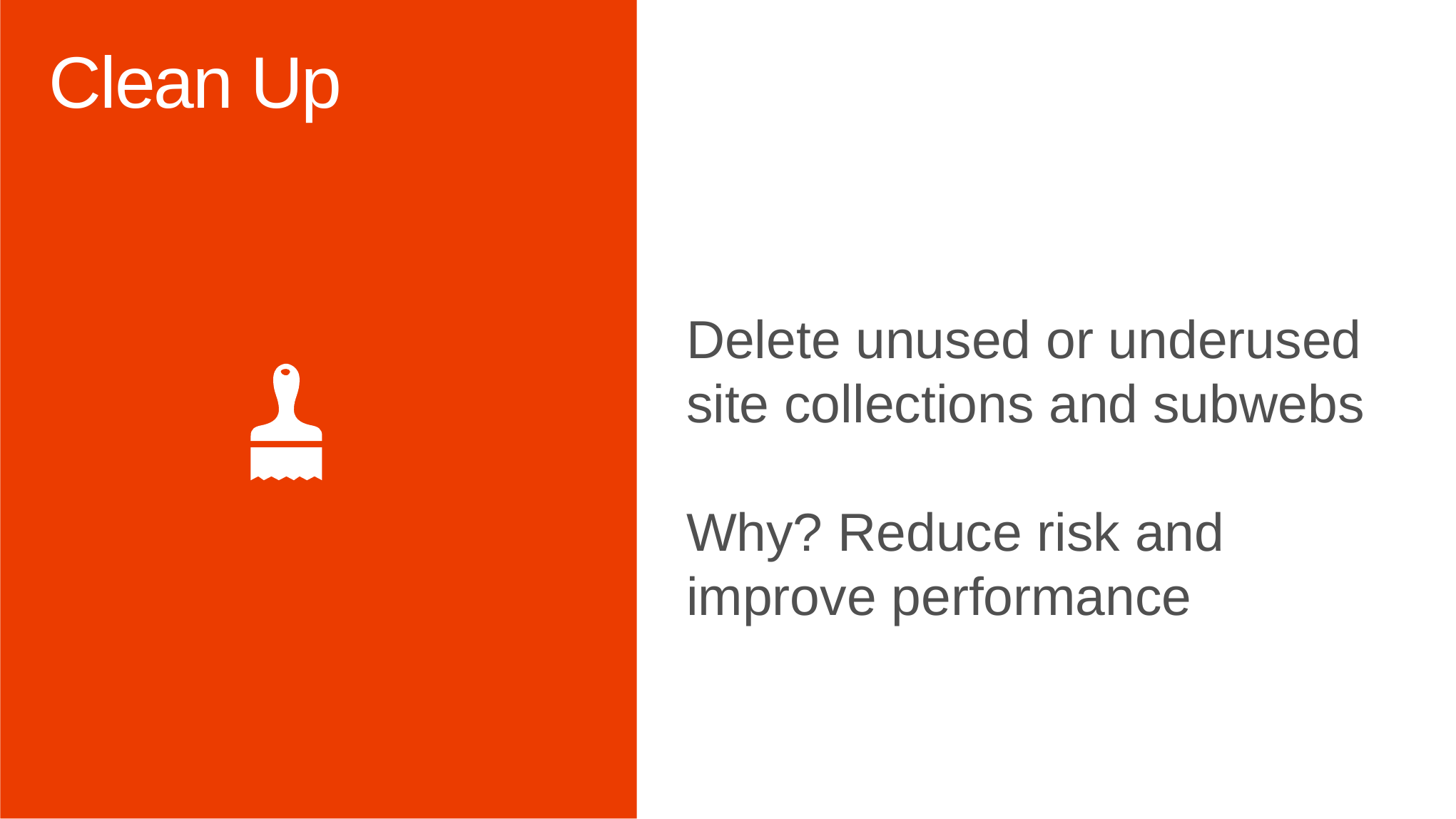

# Clean Up
Delete unused or underused site collections and subwebs

Why? Reduce risk and improve performance